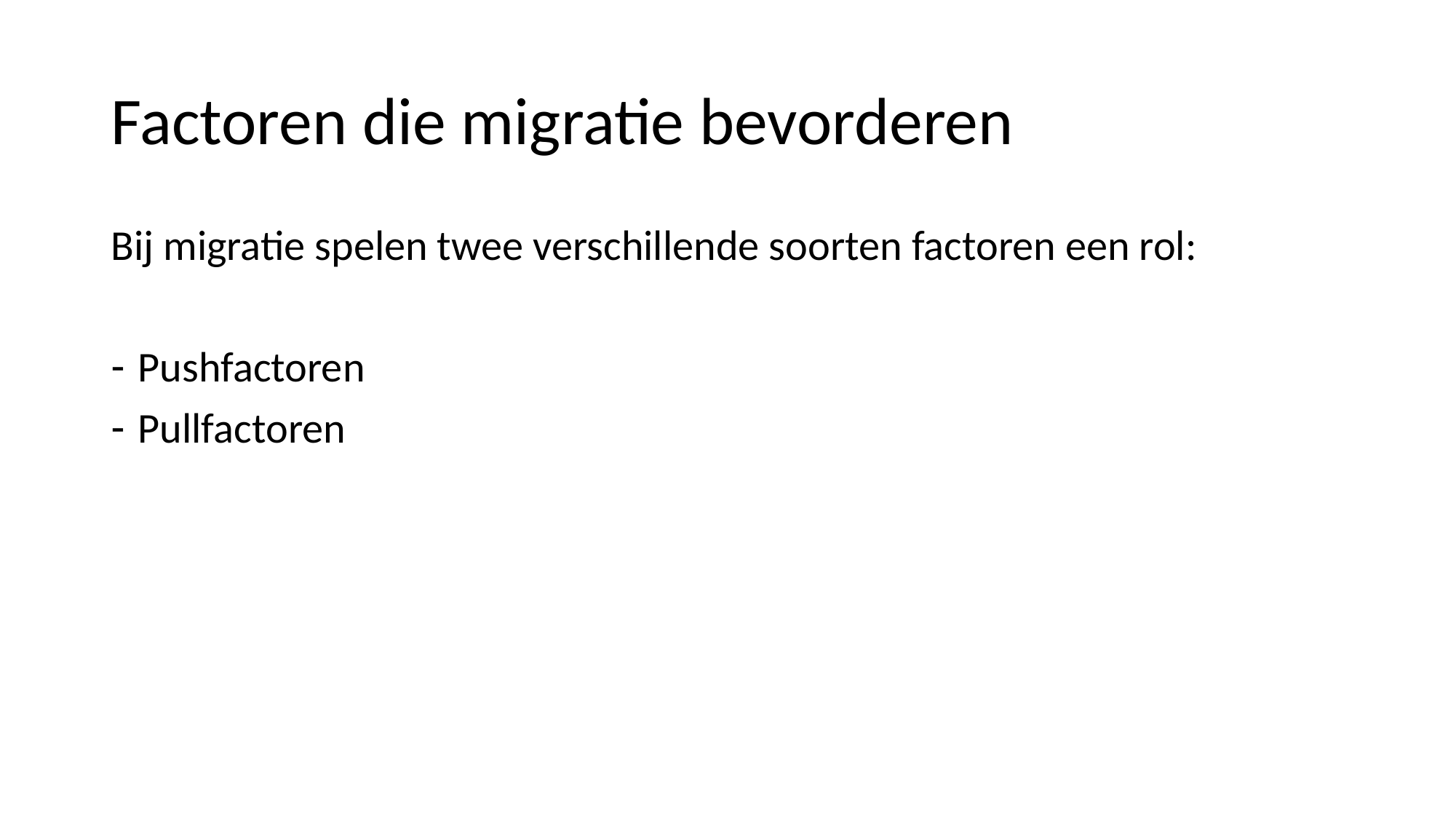

# Factoren die migratie bevorderen
Bij migratie spelen twee verschillende soorten factoren een rol:

Pushfactoren
Pullfactoren